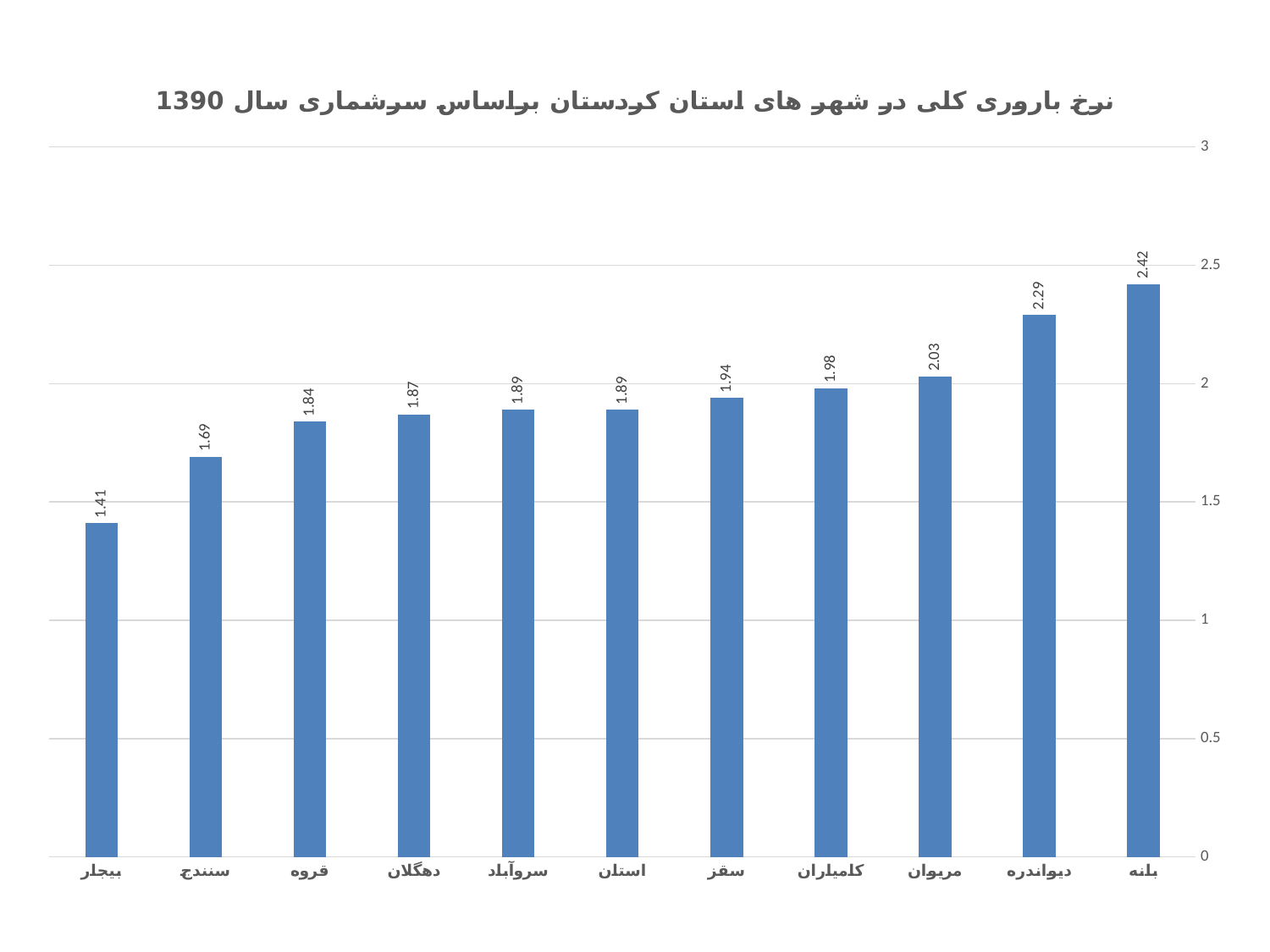

### Chart: نرخ باروری کلی در شهر های استان کردستان براساس سرشماری سال 1390

| Category |  |
|---|---|
| بانه | 2.42 |
| دیواندره | 2.29 |
| مریوان | 2.03 |
| کامیاران | 1.98 |
| سقز | 1.94 |
| استان | 1.89 |
| سروآباد | 1.89 |
| دهگلان | 1.87 |
| قروه | 1.84 |
| سنندج | 1.69 |
| بیجار | 1.41 |